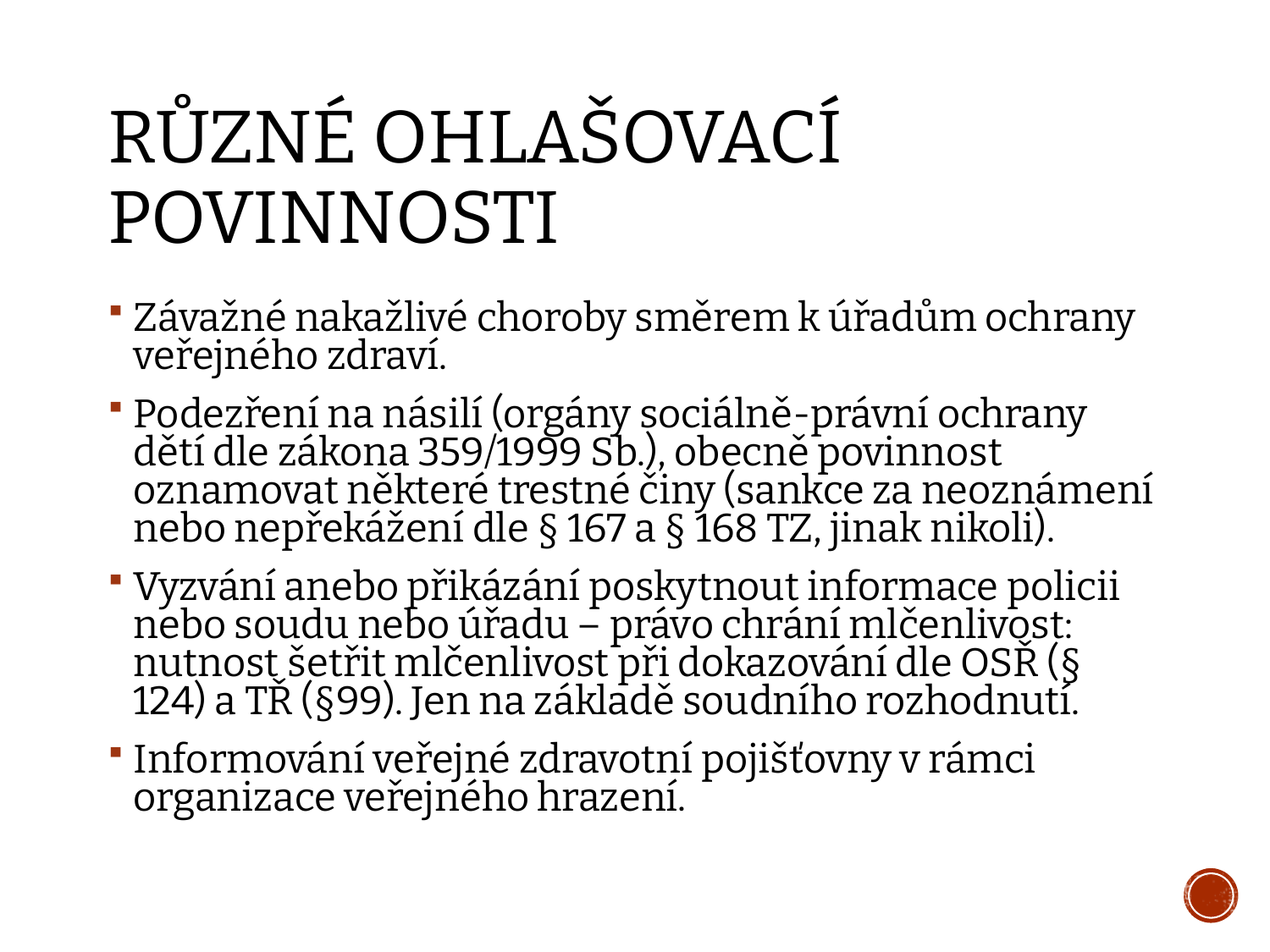

# Různé ohlašovací povinnosti
Závažné nakažlivé choroby směrem k úřadům ochrany veřejného zdraví.
Podezření na násilí (orgány sociálně-právní ochrany dětí dle zákona 359/1999 Sb.), obecně povinnost oznamovat některé trestné činy (sankce za neoznámení nebo nepřekážení dle § 167 a § 168 TZ, jinak nikoli).
Vyzvání anebo přikázání poskytnout informace policii nebo soudu nebo úřadu – právo chrání mlčenlivost: nutnost šetřit mlčenlivost při dokazování dle OSŘ (§ 124) a TŘ (§99). Jen na základě soudního rozhodnutí.
Informování veřejné zdravotní pojišťovny v rámci organizace veřejného hrazení.